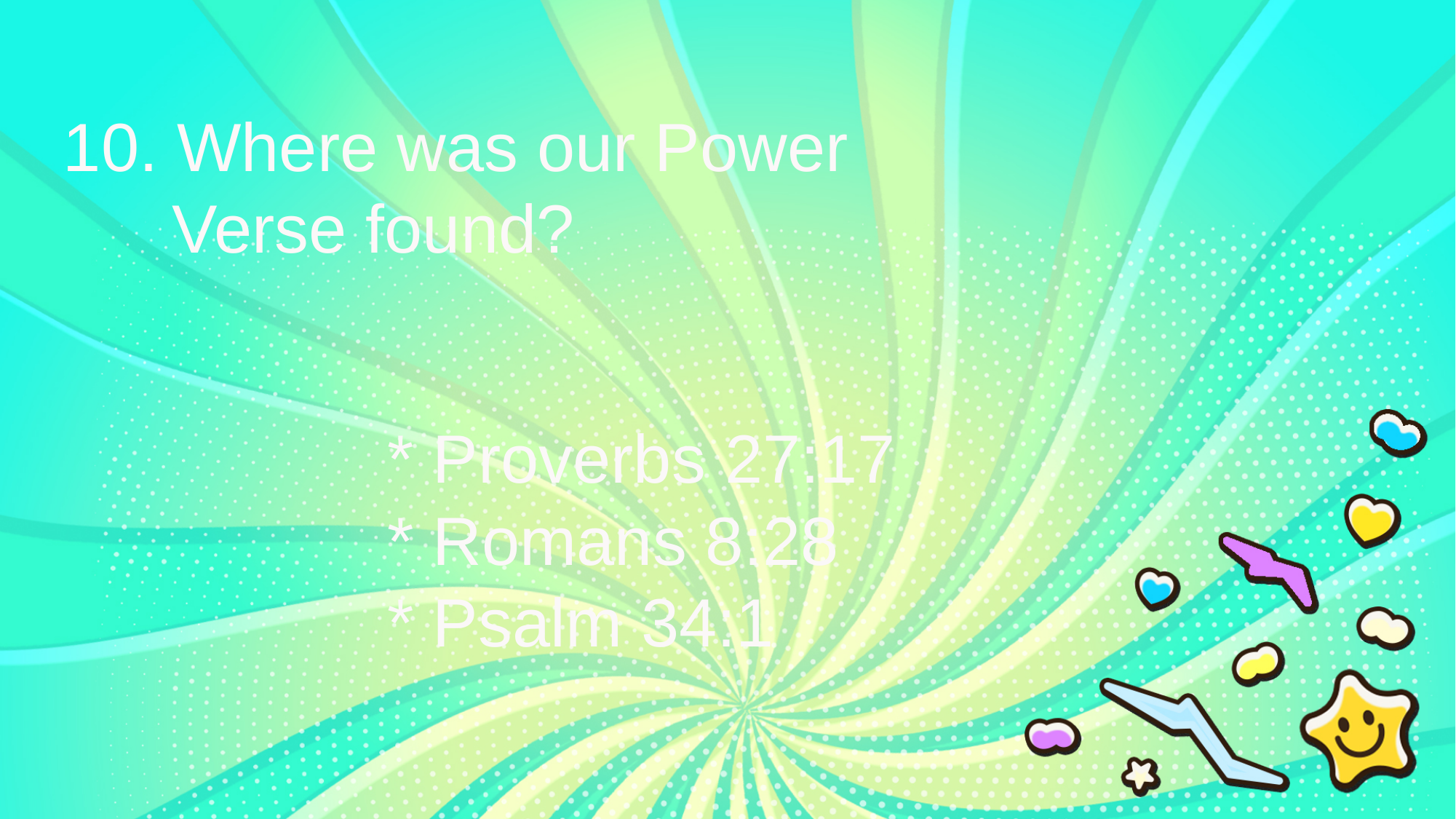

10. Where was our Power
	Verse found?
* Proverbs 27:17
* Romans 8:28
* Psalm 34:1